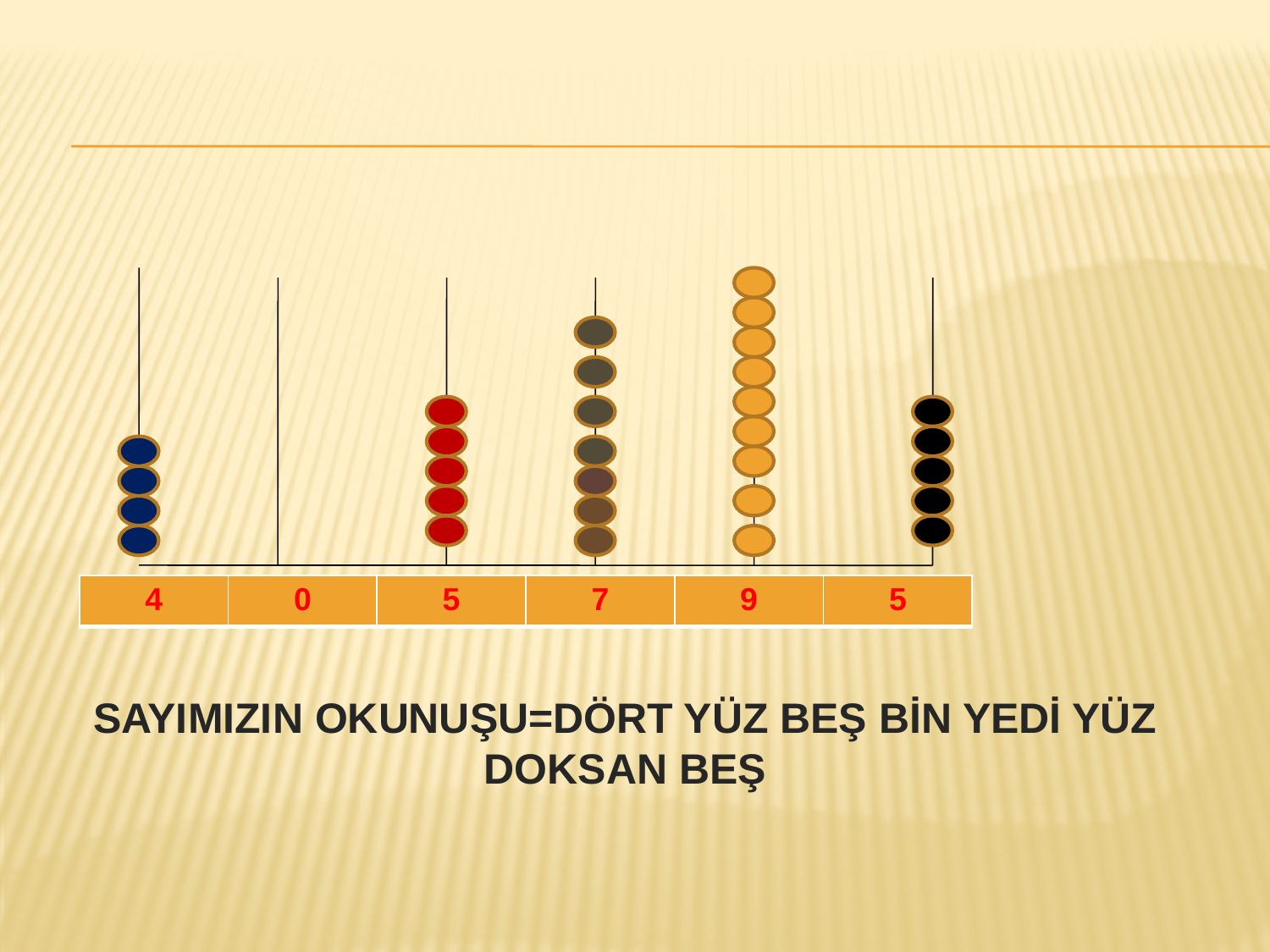

| 4 | 0 | 5 | 7 | 9 | 5 |
| --- | --- | --- | --- | --- | --- |
SAYIMIZIN OKUNUŞU=DÖRT YÜZ BEŞ BİN YEDİ YÜZ DOKSAN BEŞ